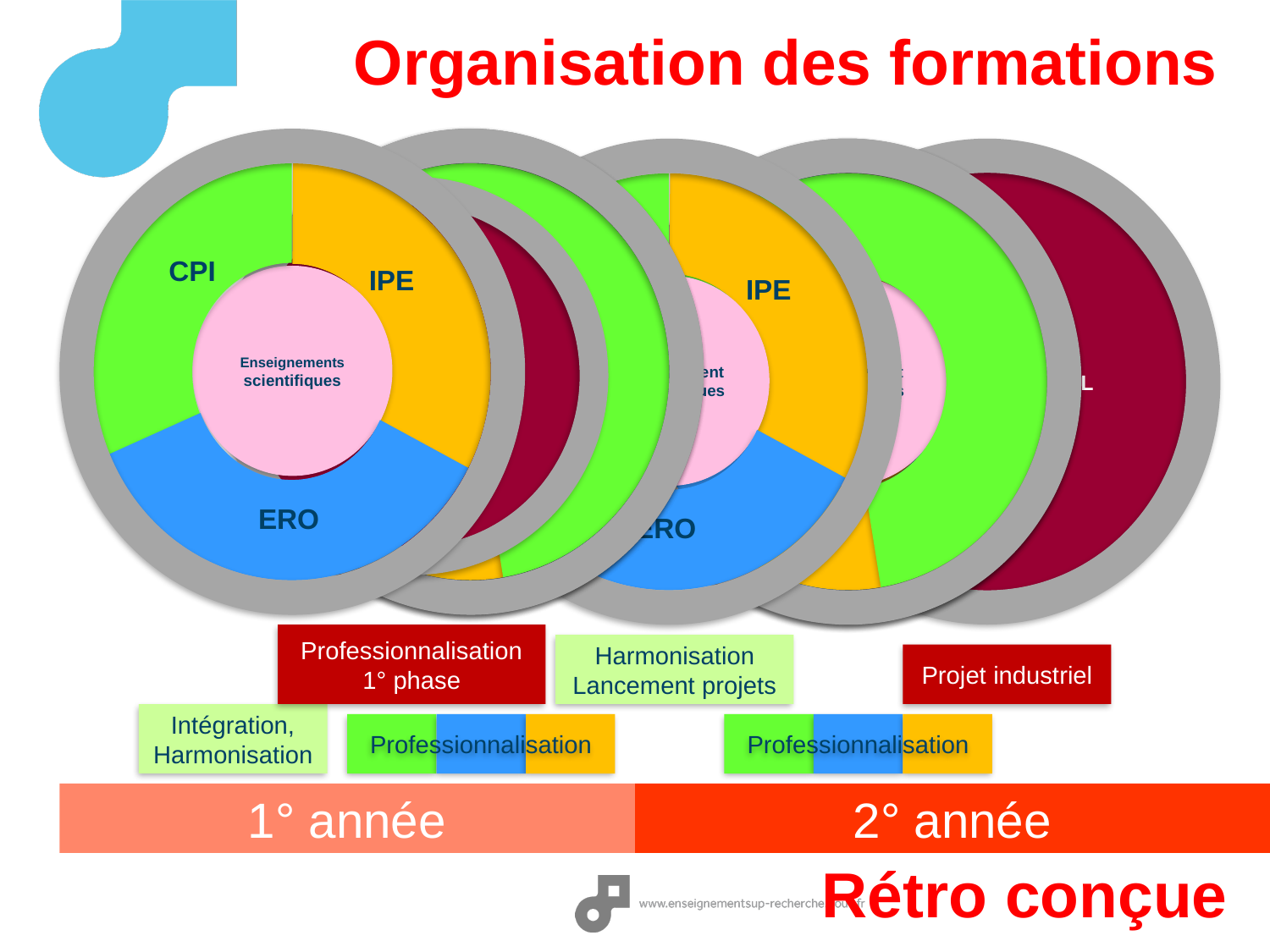

Organisation des formations

IPE

CPI

ERO
Enseignements scientifiques

Enseignements scientifiques

Enseignements scientifiques

Enseignements scientifiques

PROJET INDUSTRIEL

IPE

CPI

ERO
Enseignements scientifiques

Enseignements scientifiques

Enseignements scientifiques

Enseignements scientifiques

Mini PROJET collaboratif
Professionnalisation
1° phase
Harmonisation
Lancement projets
Projet industriel
Intégration, Harmonisation

Professionnalisation

Professionnalisation

1° année
2° année
Rétro conçue